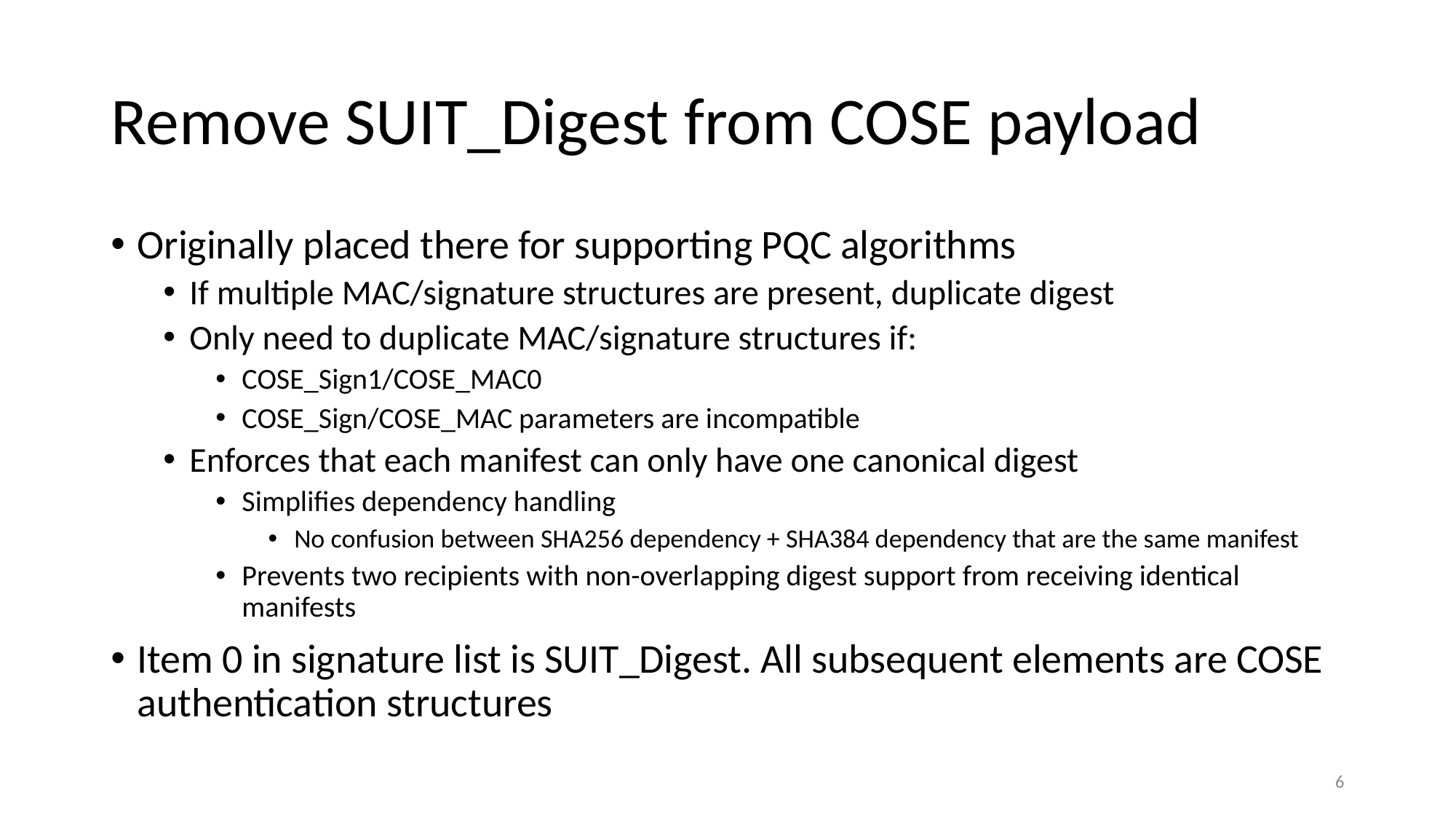

# Remove SUIT_Digest from COSE payload
Originally placed there for supporting PQC algorithms
If multiple MAC/signature structures are present, duplicate digest
Only need to duplicate MAC/signature structures if:
COSE_Sign1/COSE_MAC0
COSE_Sign/COSE_MAC parameters are incompatible
Enforces that each manifest can only have one canonical digest
Simplifies dependency handling
No confusion between SHA256 dependency + SHA384 dependency that are the same manifest
Prevents two recipients with non-overlapping digest support from receiving identical manifests
Item 0 in signature list is SUIT_Digest. All subsequent elements are COSE authentication structures
6